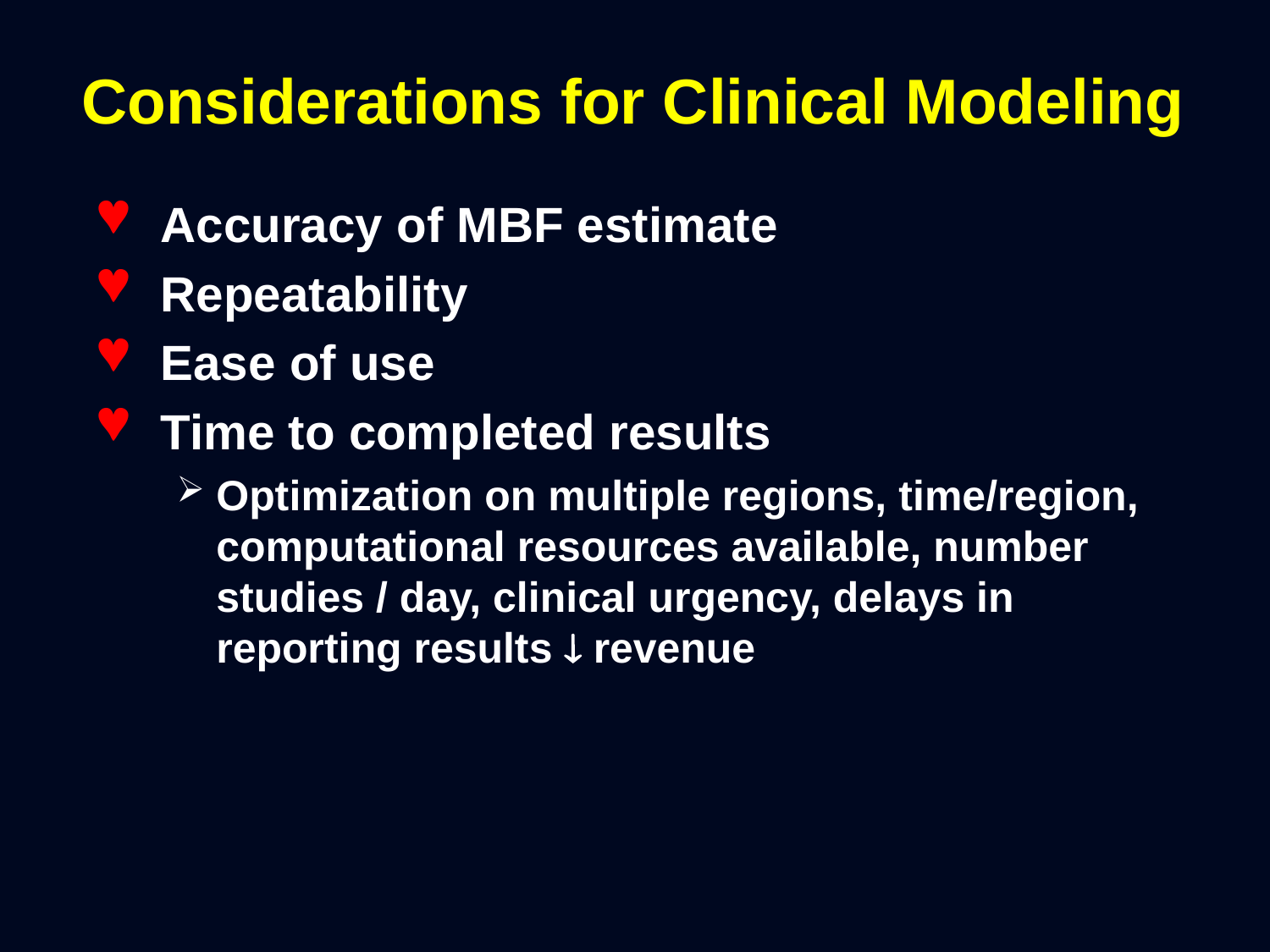

# Considerations for Clinical Modeling
Accuracy of MBF estimate
Repeatability
Ease of use
Time to completed results
Optimization on multiple regions, time/region, computational resources available, number studies / day, clinical urgency, delays in reporting results ↓ revenue